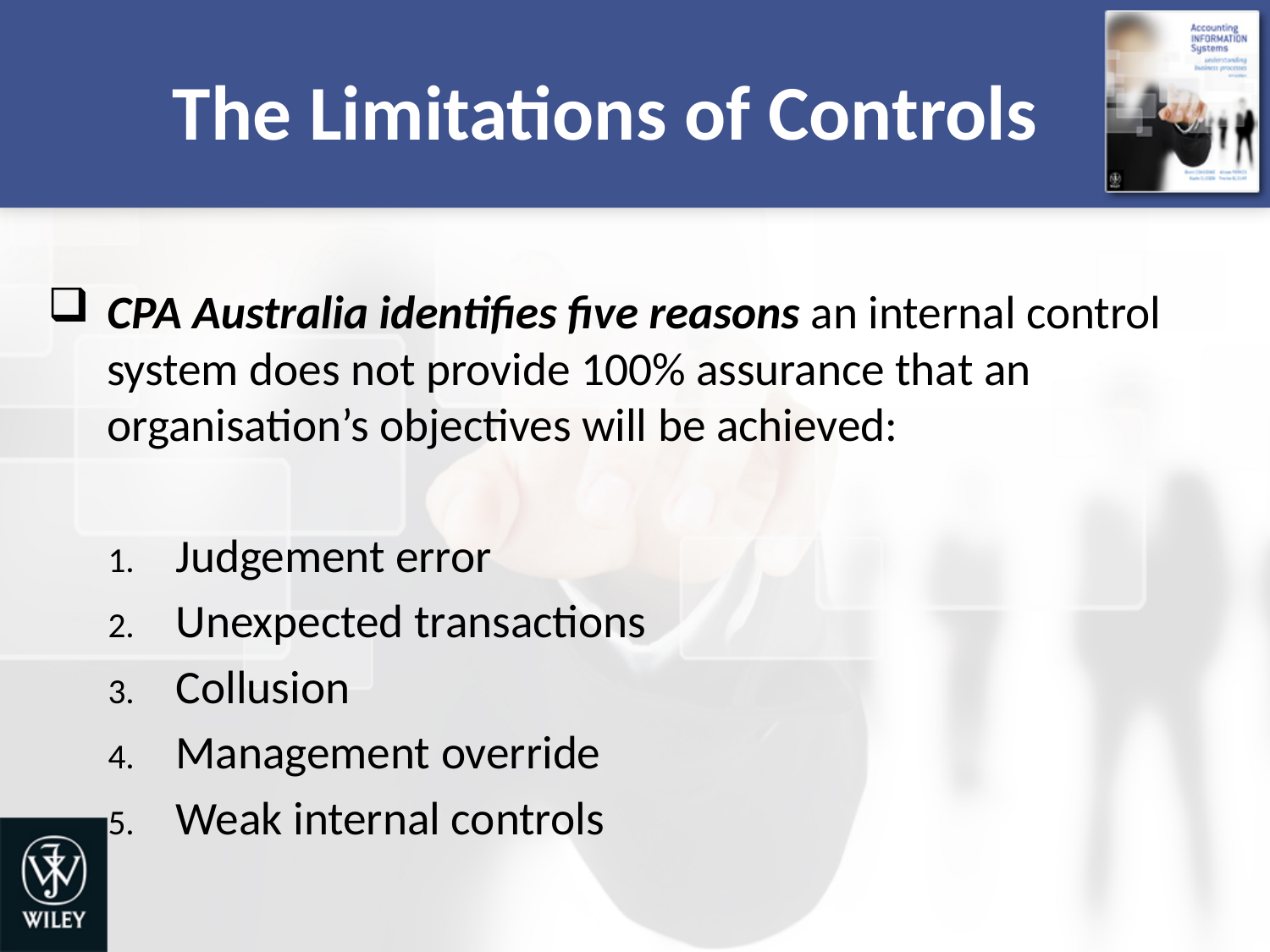

# The Limitations of Controls
CPA Australia identifies five reasons an internal control system does not provide 100% assurance that an organisation’s objectives will be achieved:

Judgement error
Unexpected transactions
Collusion
Management override
Weak internal controls